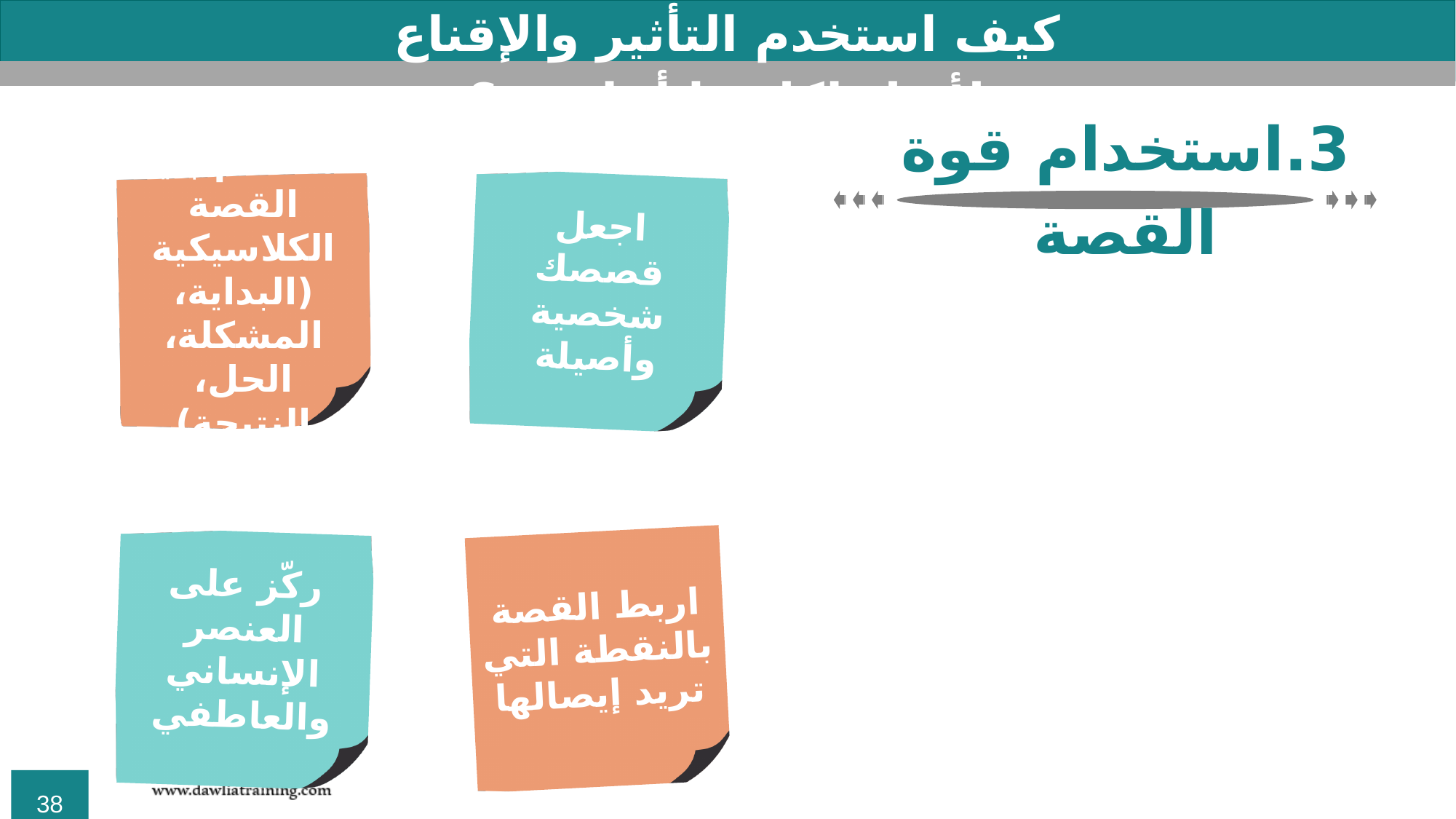

كيف استخدم التأثير والإقناع لأصل لكل ما أحلم به؟
3.	استخدام قوة القصة

استخدم بنية القصة الكلاسيكية (البداية، المشكلة، الحل، النتيجة)

اجعل قصصك شخصية وأصيلة

ركّز على العنصر الإنساني والعاطفي

اربط القصة بالنقطة التي تريد إيصالها